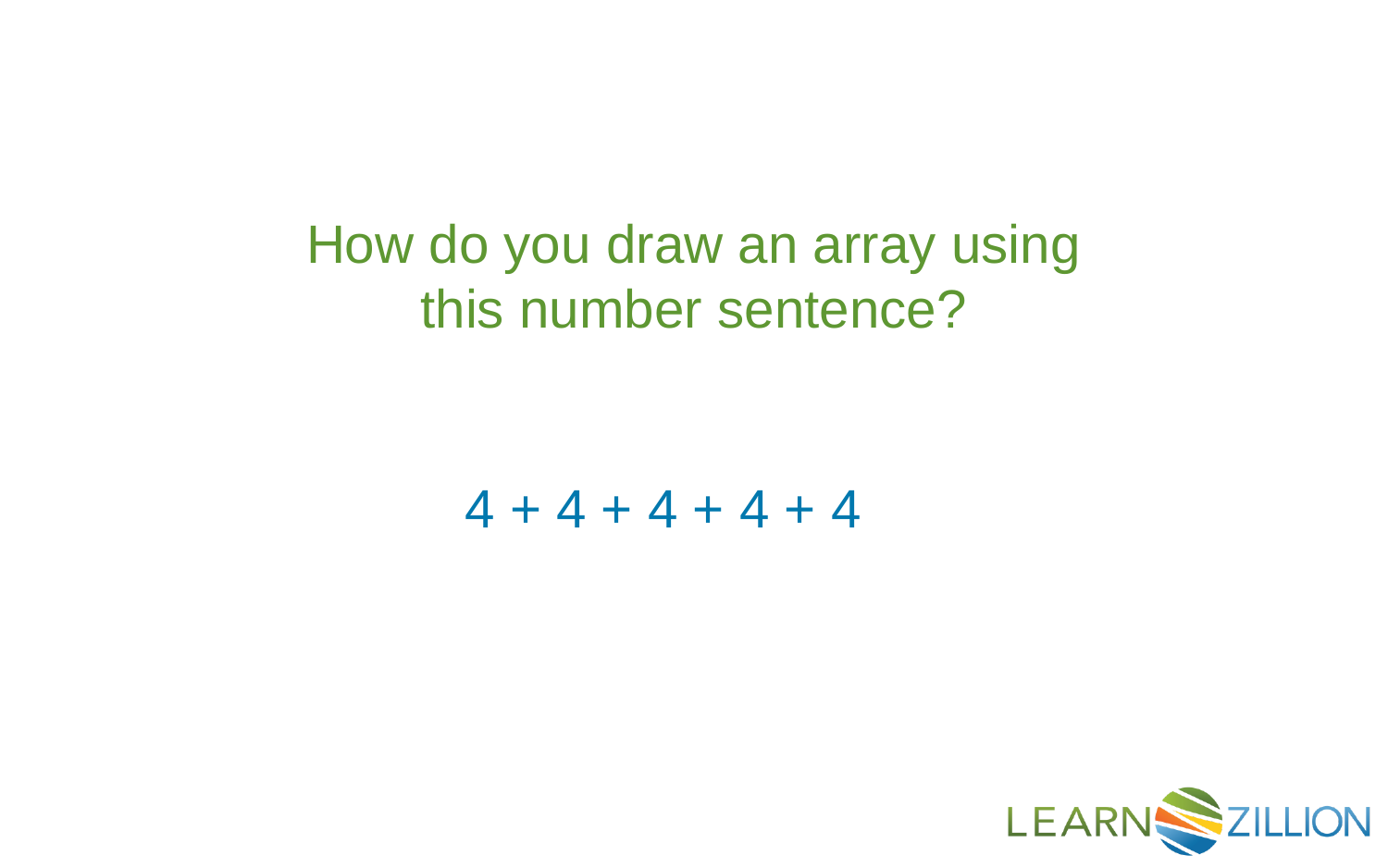

How do you draw an array using this number sentence?
4 + 4 + 4 + 4 + 4